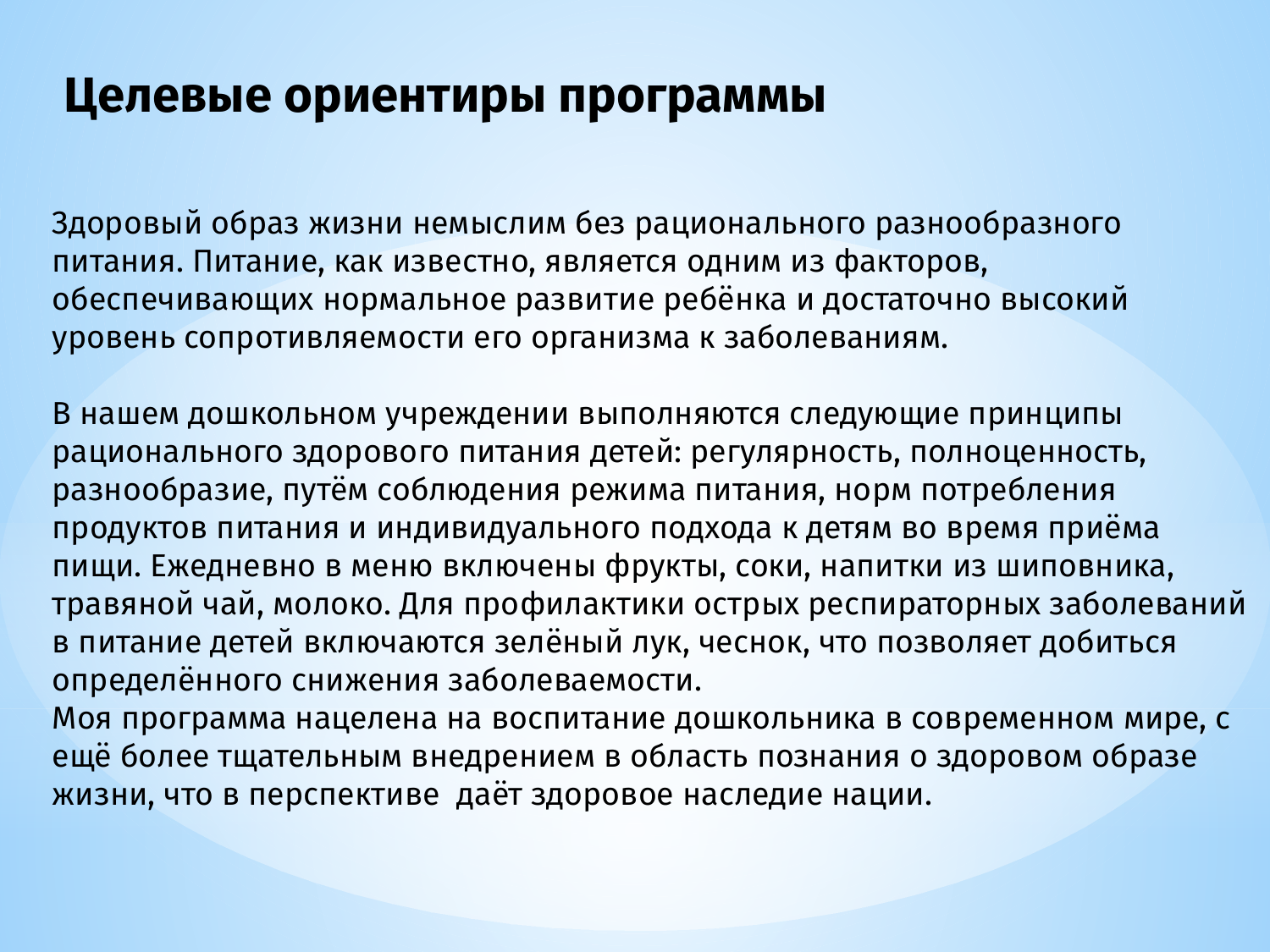

Целевые ориентиры программы
Здоровый образ жизни немыслим без рационального разнообразного питания. Питание, как известно, является одним из факторов, обеспечивающих нормальное развитие ребёнка и достаточно высокий уровень сопротивляемости его организма к заболеваниям.

В нашем дошкольном учреждении выполняются следующие принципы рационального здорового питания детей: регулярность, полноценность, разнообразие, путём соблюдения режима питания, норм потребления продуктов питания и индивидуального подхода к детям во время приёма пищи. Ежедневно в меню включены фрукты, соки, напитки из шиповника, травяной чай, молоко. Для профилактики острых респираторных заболеваний в питание детей включаются зелёный лук, чеснок, что позволяет добиться определённого снижения заболеваемости.
Моя программа нацелена на воспитание дошкольника в современном мире, с ещё более тщательным внедрением в область познания о здоровом образе жизни, что в перспективе  даёт здоровое наследие нации.